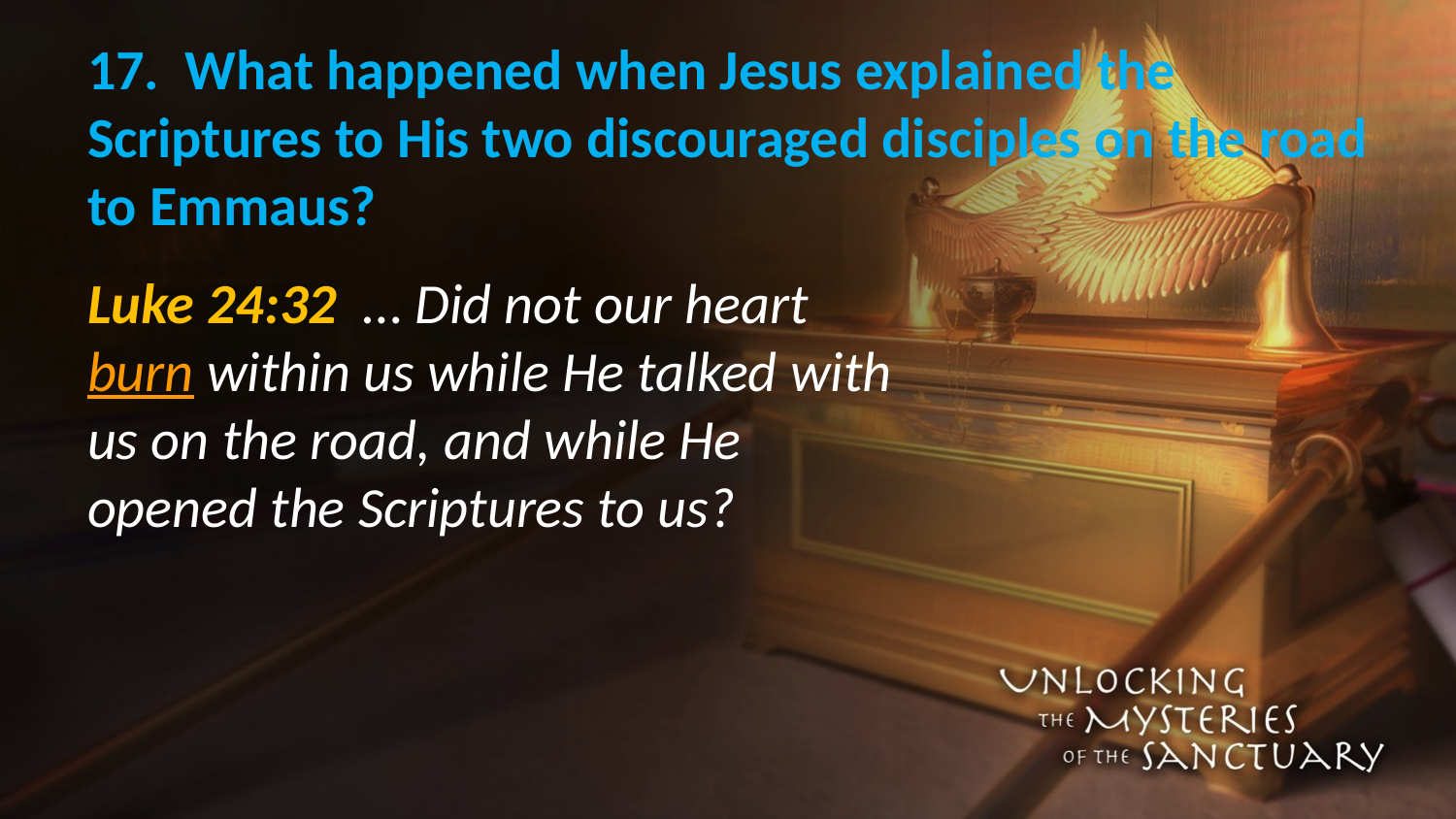

# 17.  What happened when Jesus explained the Scriptures to His two discouraged disciples on the road to Emmaus?

Luke 24:32  … Did not our heart burn within us while He talked with us on the road, and while He opened the Scriptures to us?